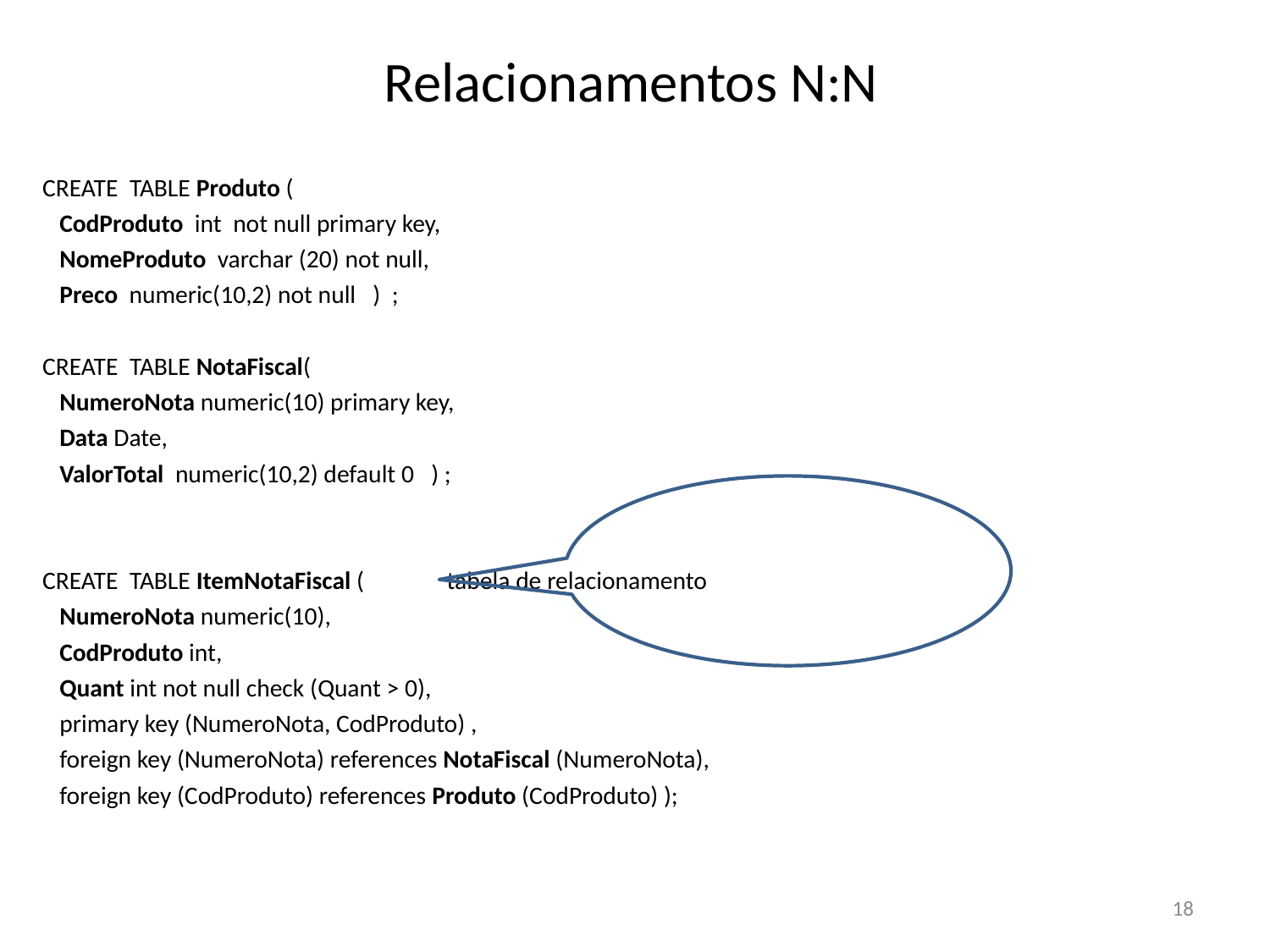

# Relacionamentos N:N
CREATE  TABLE Produto (
   CodProduto  int  not null primary key,
   NomeProduto  varchar (20) not null,
   Preco  numeric(10,2) not null   )  ;

CREATE  TABLE NotaFiscal(
   NumeroNota numeric(10) primary key,
   Data Date,
   ValorTotal  numeric(10,2) default 0   ) ;

CREATE  TABLE ItemNotaFiscal (				tabela de relacionamento
   NumeroNota numeric(10),
   CodProduto int,
   Quant int not null check (Quant > 0),
   primary key (NumeroNota, CodProduto) ,
   foreign key (NumeroNota) references NotaFiscal (NumeroNota),
   foreign key (CodProduto) references Produto (CodProduto) );

18